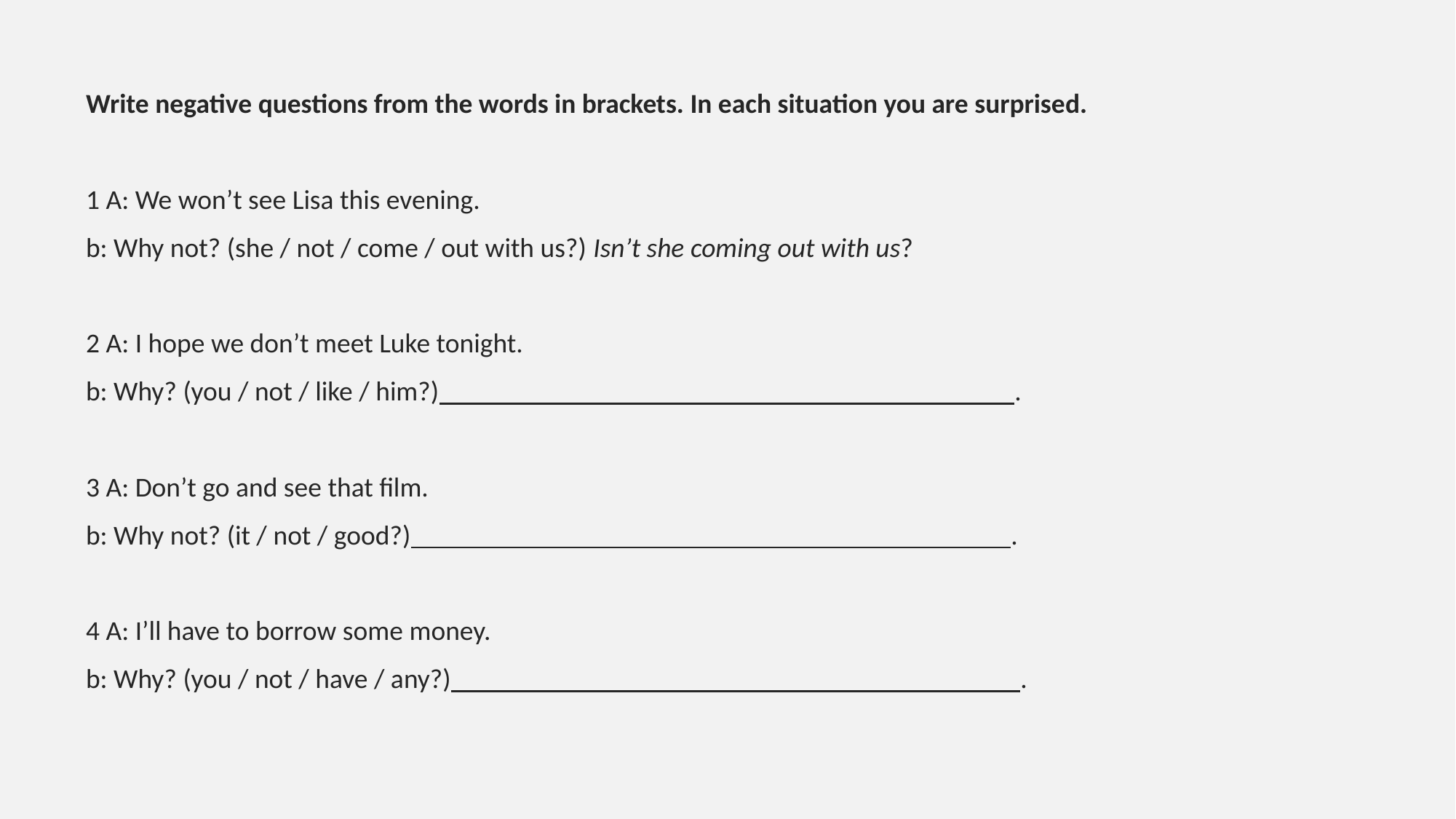

Write negative questions from the words in brackets. In each situation you are surprised.

1 A: We won’t see Lisa this evening.
b: Why not? (she / not / come / out with us?) Isn’t she coming out with us?

2 A: I hope we don’t meet Luke tonight.
b: Why? (you / not / like / him?)                                                                                             .

3 A: Don’t go and see that film.
b: Why not? (it / not / good?)                                                                                                 .

4 A: I’ll have to borrow some money.
b: Why? (you / not / have / any?)                                                                                            .